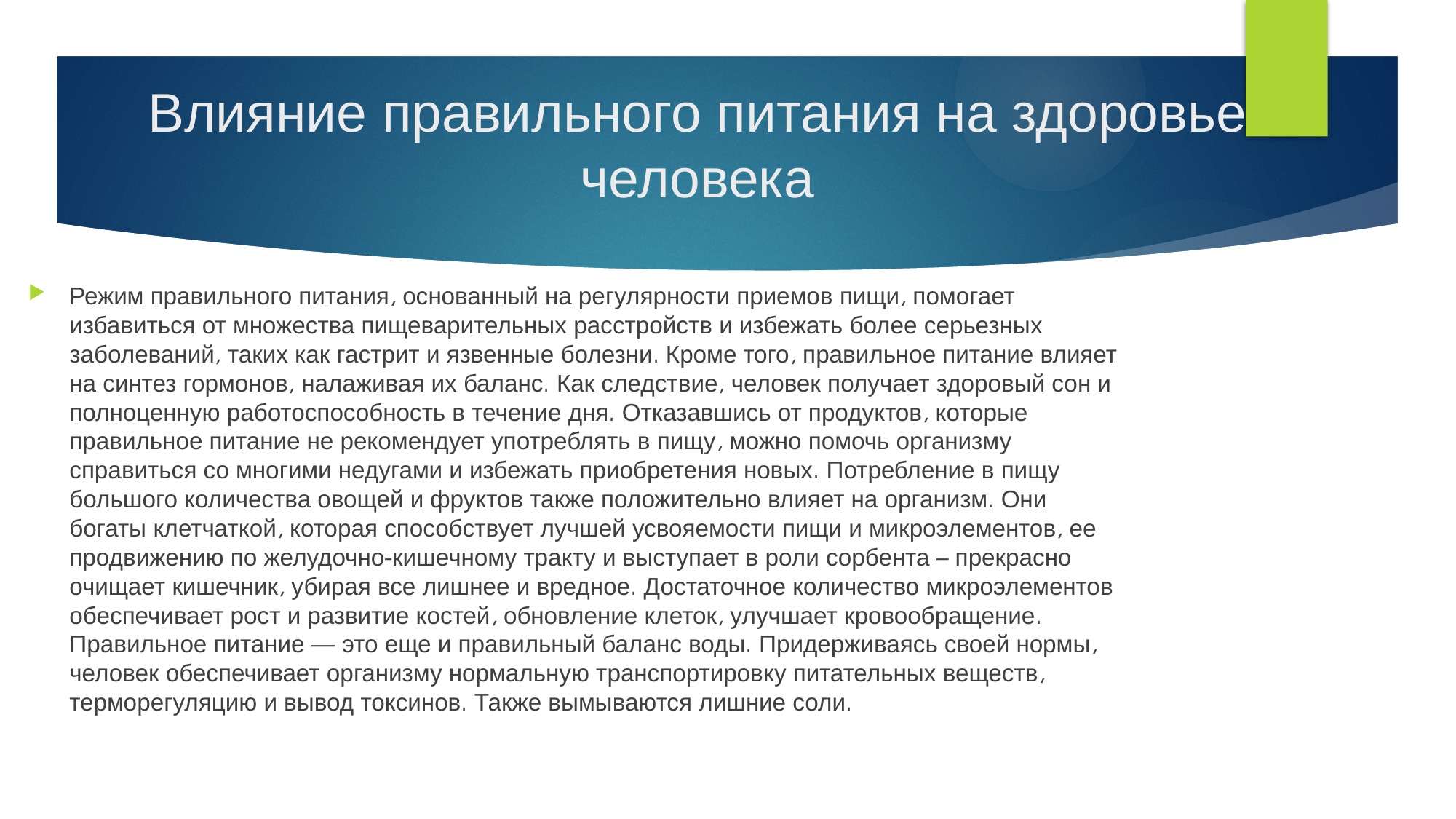

# Влияние правильного питания на здоровье человека
Режим правильного питания, основанный на регулярности приемов пищи, помогает избавиться от множества пищеварительных расстройств и избежать более серьезных заболеваний, таких как гастрит и язвенные болезни. Кроме того, правильное питание влияет на синтез гормонов, налаживая их баланс. Как следствие, человек получает здоровый сон и полноценную работоспособность в течение дня. Отказавшись от продуктов, которые правильное питание не рекомендует употреблять в пищу, можно помочь организму справиться со многими недугами и избежать приобретения новых. Потребление в пищу большого количества овощей и фруктов также положительно влияет на организм. Они богаты клетчаткой, которая способствует лучшей усвояемости пищи и микроэлементов, ее продвижению по желудочно-кишечному тракту и выступает в роли сорбента – прекрасно очищает кишечник, убирая все лишнее и вредное. Достаточное количество микроэлементов обеспечивает рост и развитие костей, обновление клеток, улучшает кровообращение. Правильное питание — это еще и правильный баланс воды. Придерживаясь своей нормы, человек обеспечивает организму нормальную транспортировку питательных веществ, терморегуляцию и вывод токсинов. Также вымываются лишние соли.